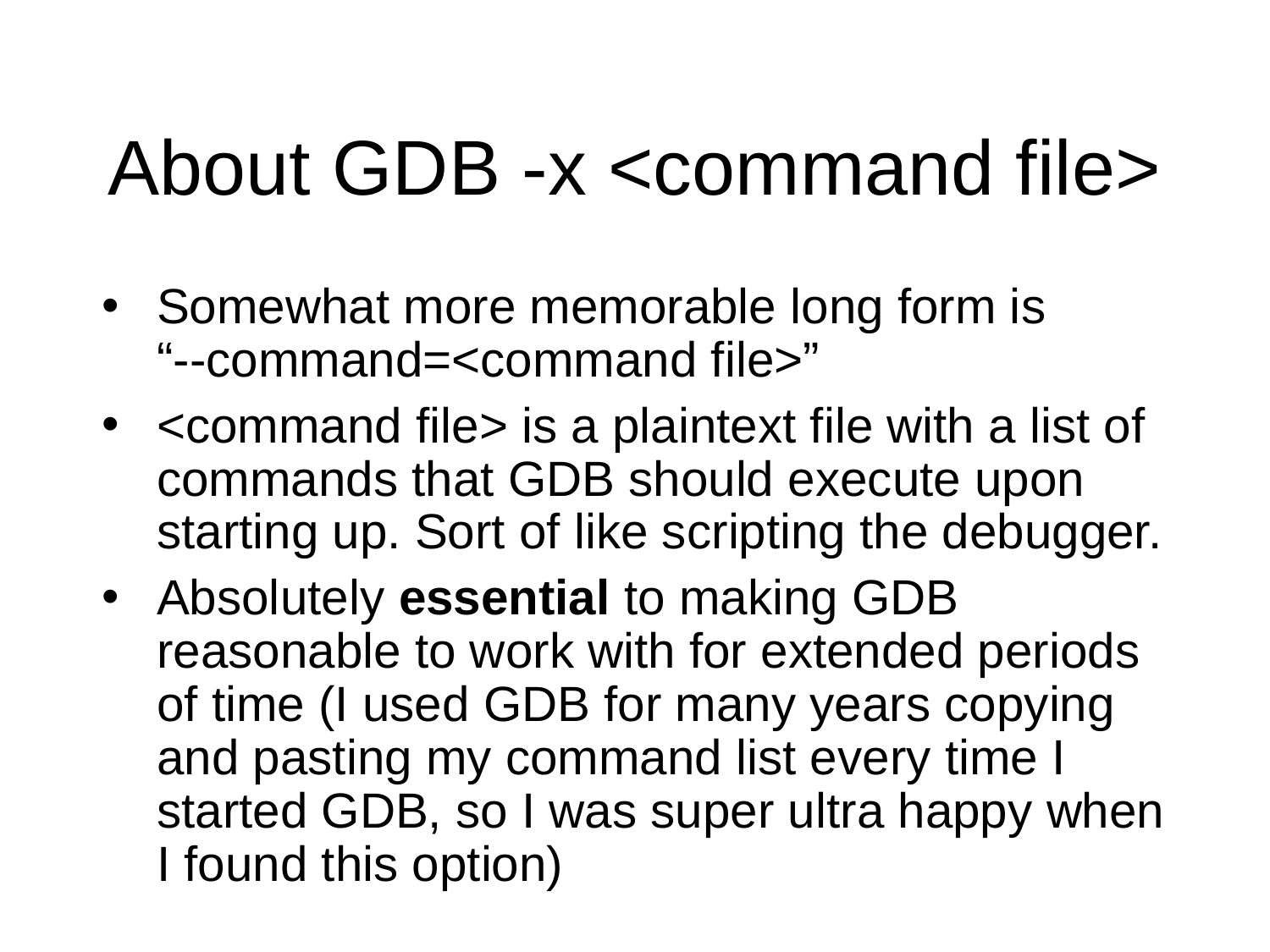

About GDB -x <command file>
Somewhat more memorable long form is       “--command=<command file>”
<command file> is a plaintext file with a list of commands that GDB should execute upon starting up. Sort of like scripting the debugger.
Absolutely essential to making GDB reasonable to work with for extended periods of time (I used GDB for many years copying and pasting my command list every time I started GDB, so I was super ultra happy when I found this option)